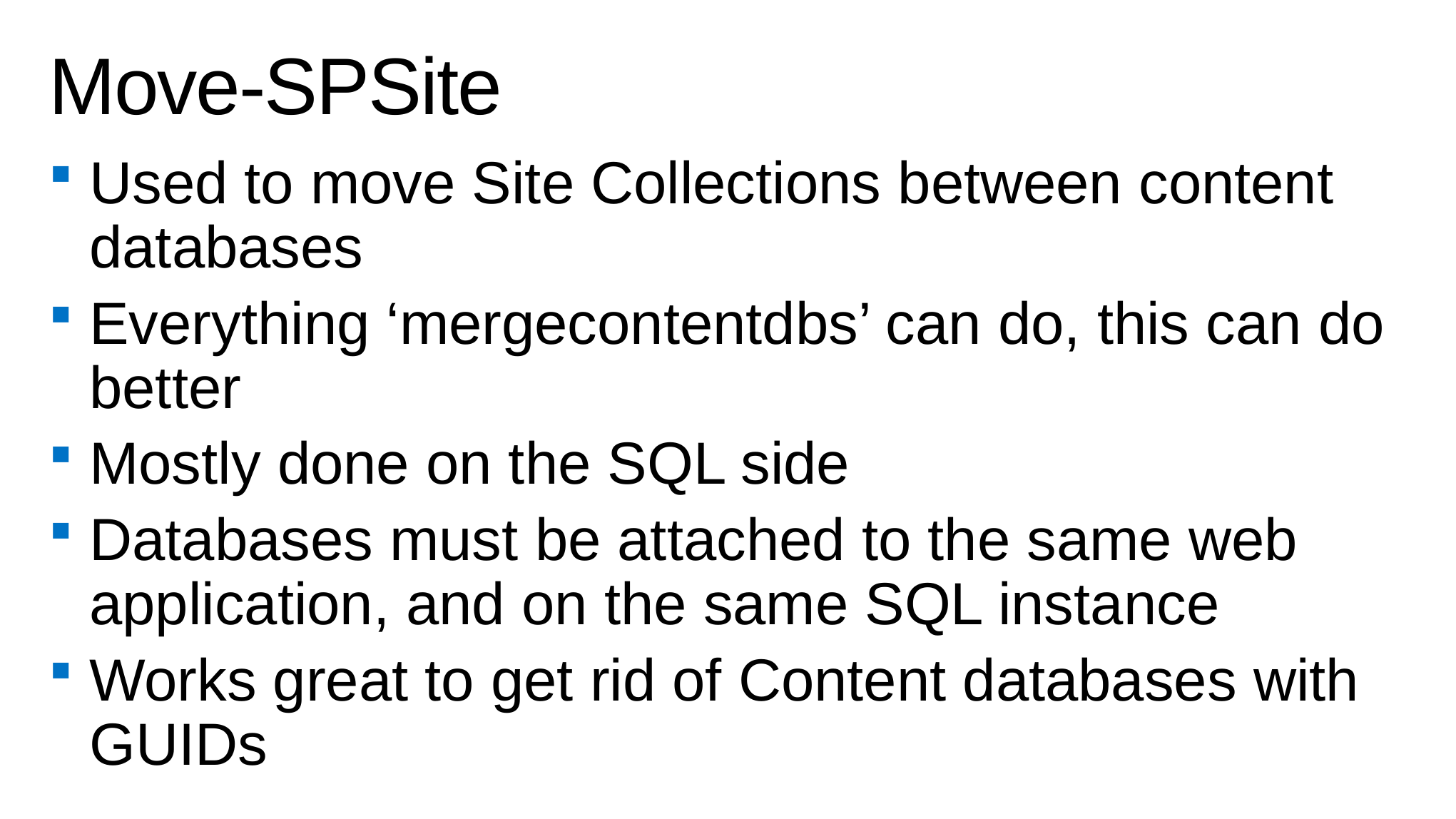

# Move-SPSite
Used to move Site Collections between content databases
Everything ‘mergecontentdbs’ can do, this can do better
Mostly done on the SQL side
Databases must be attached to the same web application, and on the same SQL instance
Works great to get rid of Content databases with GUIDs